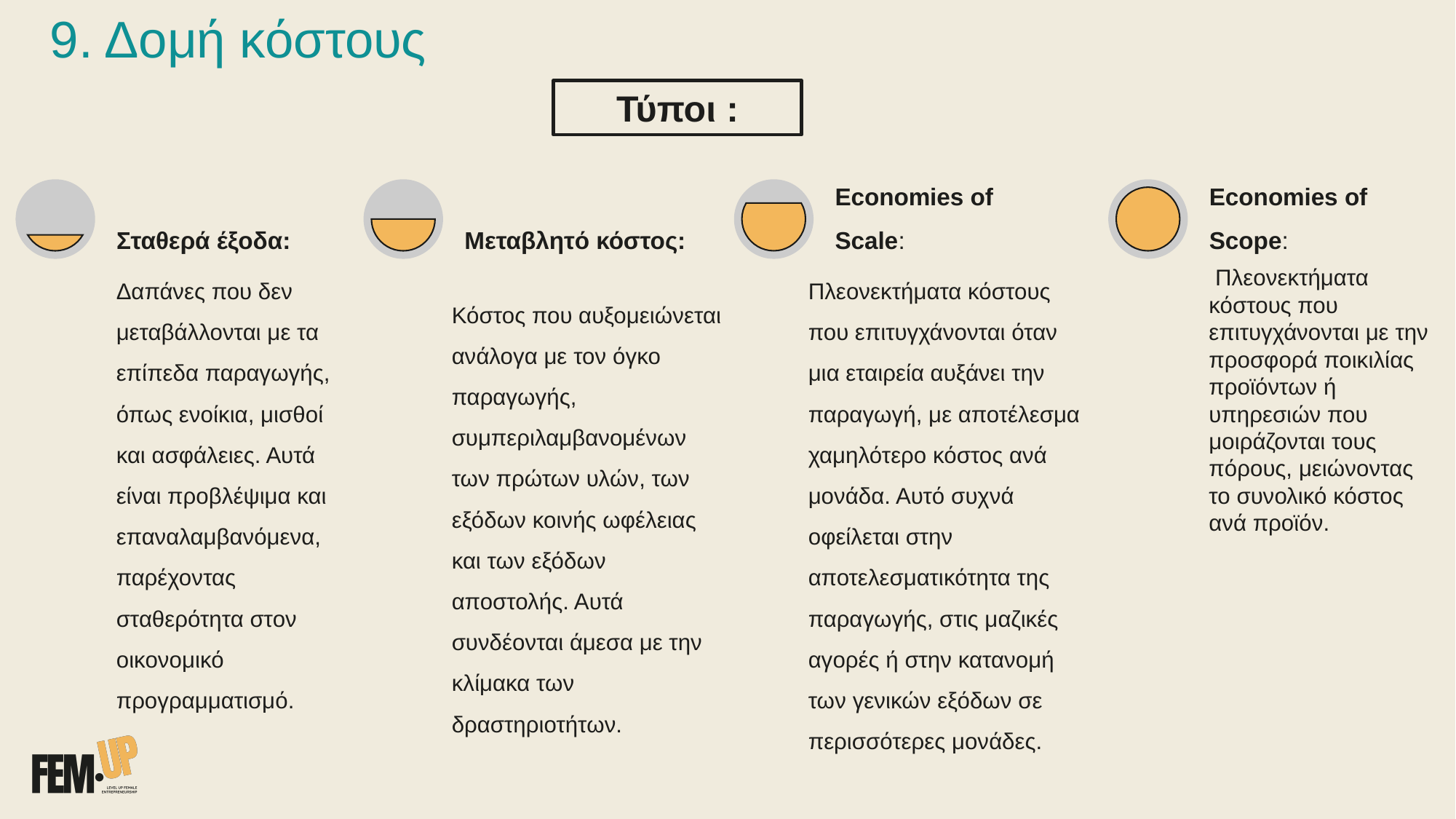

# 9. Δομή κόστους
Τύποι :
Δαπάνες που δεν μεταβάλλονται με τα επίπεδα παραγωγής, όπως ενοίκια, μισθοί και ασφάλειες. Αυτά είναι προβλέψιμα και επαναλαμβανόμενα, παρέχοντας σταθερότητα στον οικονομικό προγραμματισμό.
Σταθερά έξοδα:
Κόστος που αυξομειώνεται ανάλογα με τον όγκο παραγωγής, συμπεριλαμβανομένων των πρώτων υλών, των εξόδων κοινής ωφέλειας και των εξόδων αποστολής. Αυτά συνδέονται άμεσα με την κλίμακα των δραστηριοτήτων.
Μεταβλητό κόστος:
Πλεονεκτήματα κόστους που επιτυγχάνονται όταν μια εταιρεία αυξάνει την παραγωγή, με αποτέλεσμα χαμηλότερο κόστος ανά μονάδα. Αυτό συχνά οφείλεται στην αποτελεσματικότητα της παραγωγής, στις μαζικές αγορές ή στην κατανομή των γενικών εξόδων σε περισσότερες μονάδες.
Economies of Scale:
 Πλεονεκτήματα κόστους που επιτυγχάνονται με την προσφορά ποικιλίας προϊόντων ή υπηρεσιών που μοιράζονται τους πόρους, μειώνοντας το συνολικό κόστος ανά προϊόν.

Economies of Scope: